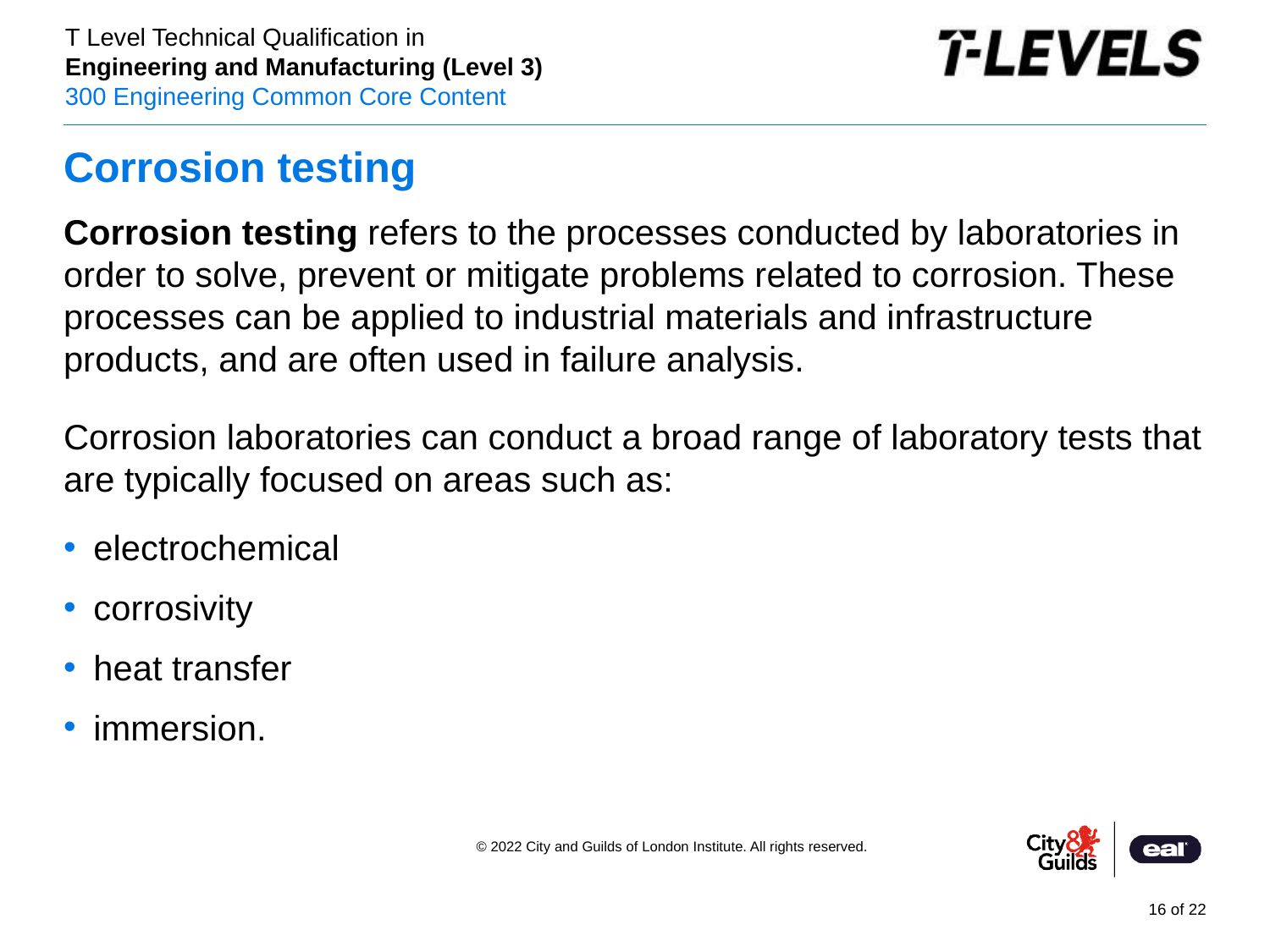

# Corrosion testing
Corrosion testing refers to the processes conducted by laboratories in order to solve, prevent or mitigate problems related to corrosion. These processes can be applied to industrial materials and infrastructure products, and are often used in failure analysis.
Corrosion laboratories can conduct a broad range of laboratory tests that are typically focused on areas such as:
electrochemical
corrosivity
heat transfer
immersion.